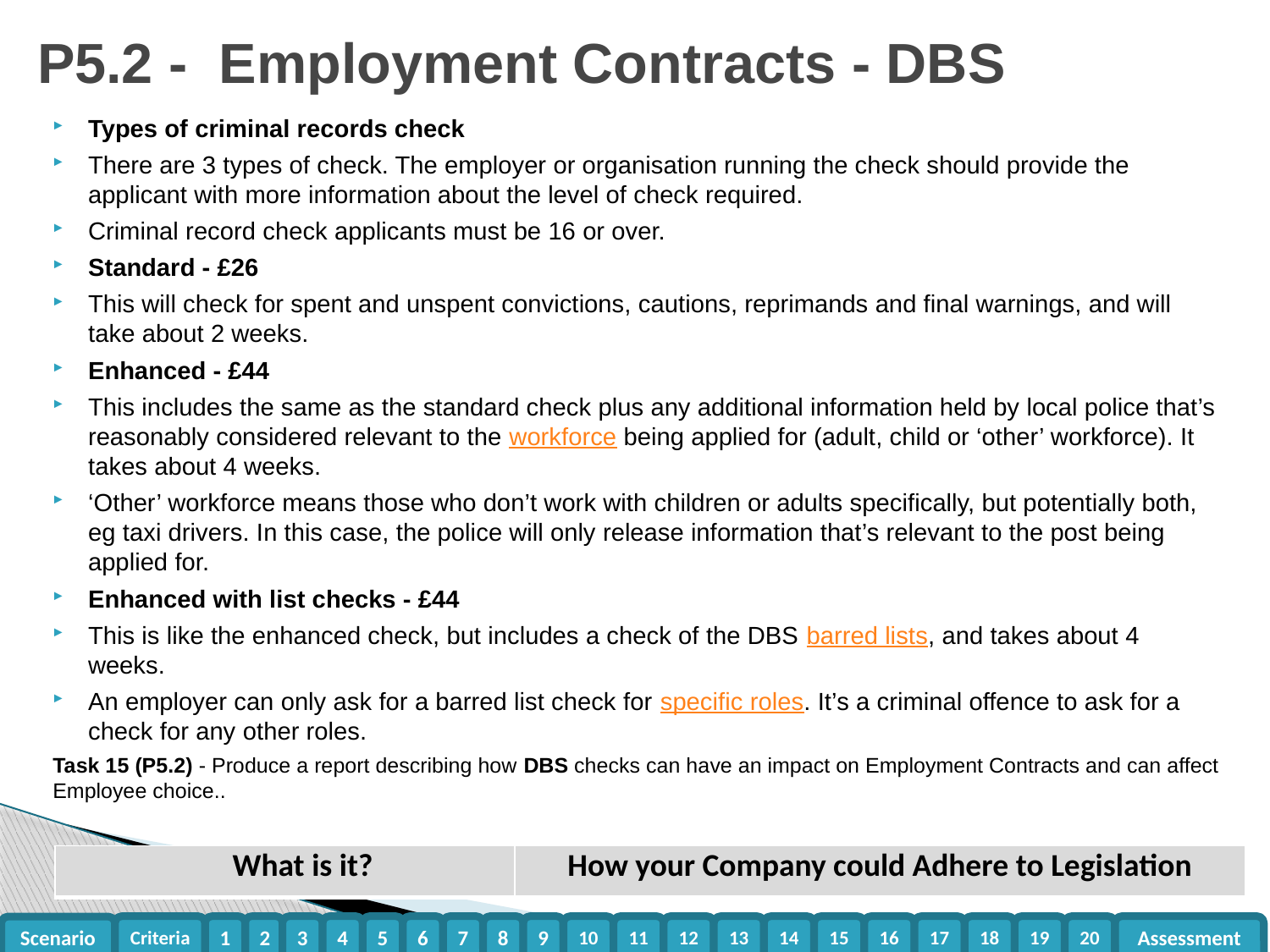

# P5.2 -  Employment Contracts - DBS
Types of criminal records check
There are 3 types of check. The employer or organisation running the check should provide the applicant with more information about the level of check required.
Criminal record check applicants must be 16 or over.
Standard - £26
This will check for spent and unspent convictions, cautions, reprimands and final warnings, and will take about 2 weeks.
Enhanced - £44
This includes the same as the standard check plus any additional information held by local police that’s reasonably considered relevant to the workforce being applied for (adult, child or ‘other’ workforce). It takes about 4 weeks.
‘Other’ workforce means those who don’t work with children or adults specifically, but potentially both, eg taxi drivers. In this case, the police will only release information that’s relevant to the post being applied for.
Enhanced with list checks - £44
This is like the enhanced check, but includes a check of the DBS barred lists, and takes about 4 weeks.
An employer can only ask for a barred list check for specific roles. It’s a criminal offence to ask for a check for any other roles.
Task 15 (P5.2) - Produce a report describing how DBS checks can have an impact on Employment Contracts and can affect Employee choice..
| What is it? | How your Company could Adhere to Legislation |
| --- | --- |